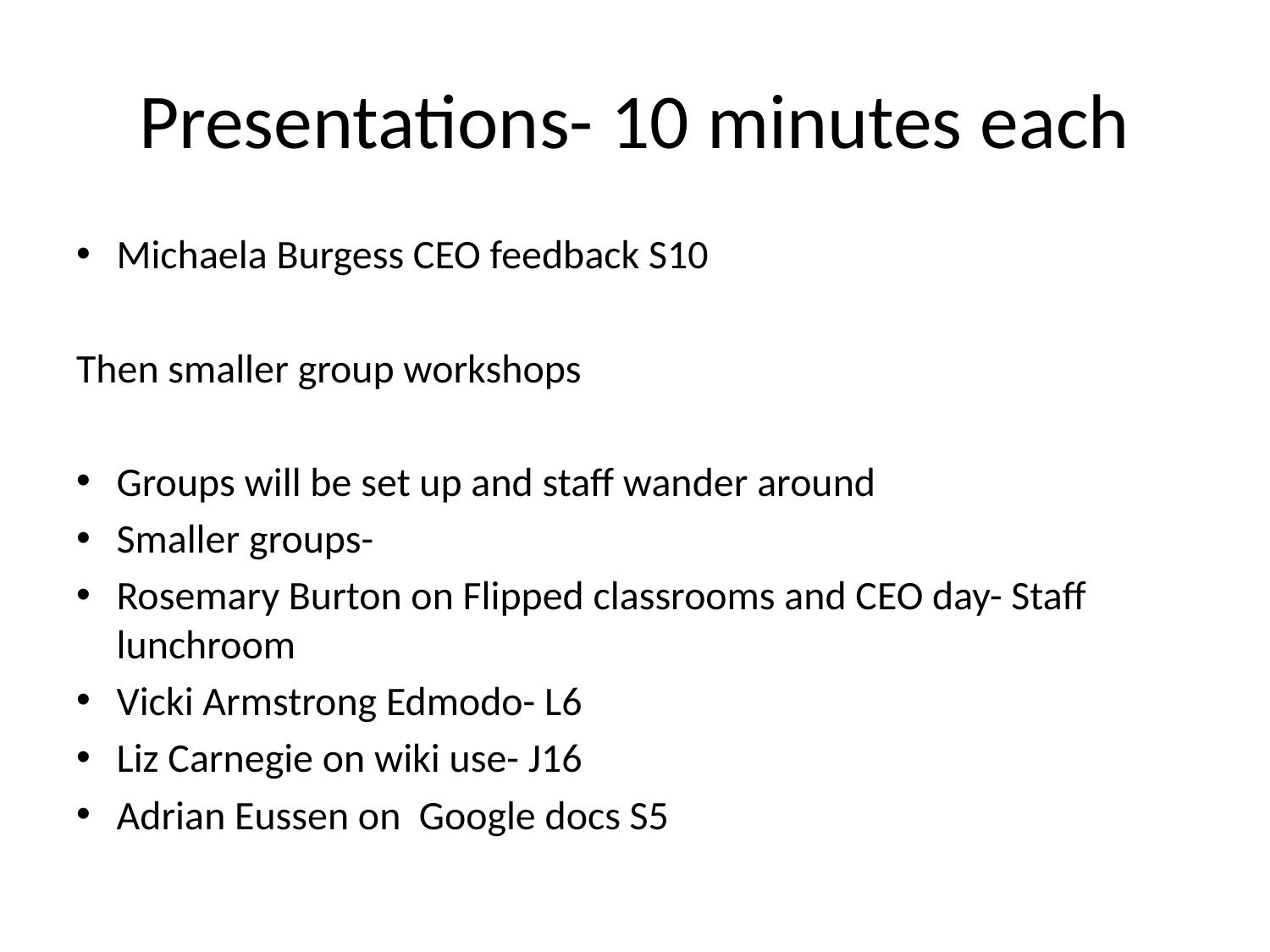

# Presentations- 10 minutes each
Michaela Burgess CEO feedback S10

Then smaller group workshops

Groups will be set up and staff wander around
Smaller groups-
Rosemary Burton on Flipped classrooms and CEO day- Staff lunchroom
Vicki Armstrong Edmodo- L6
Liz Carnegie on wiki use- J16
Adrian Eussen on  Google docs S5